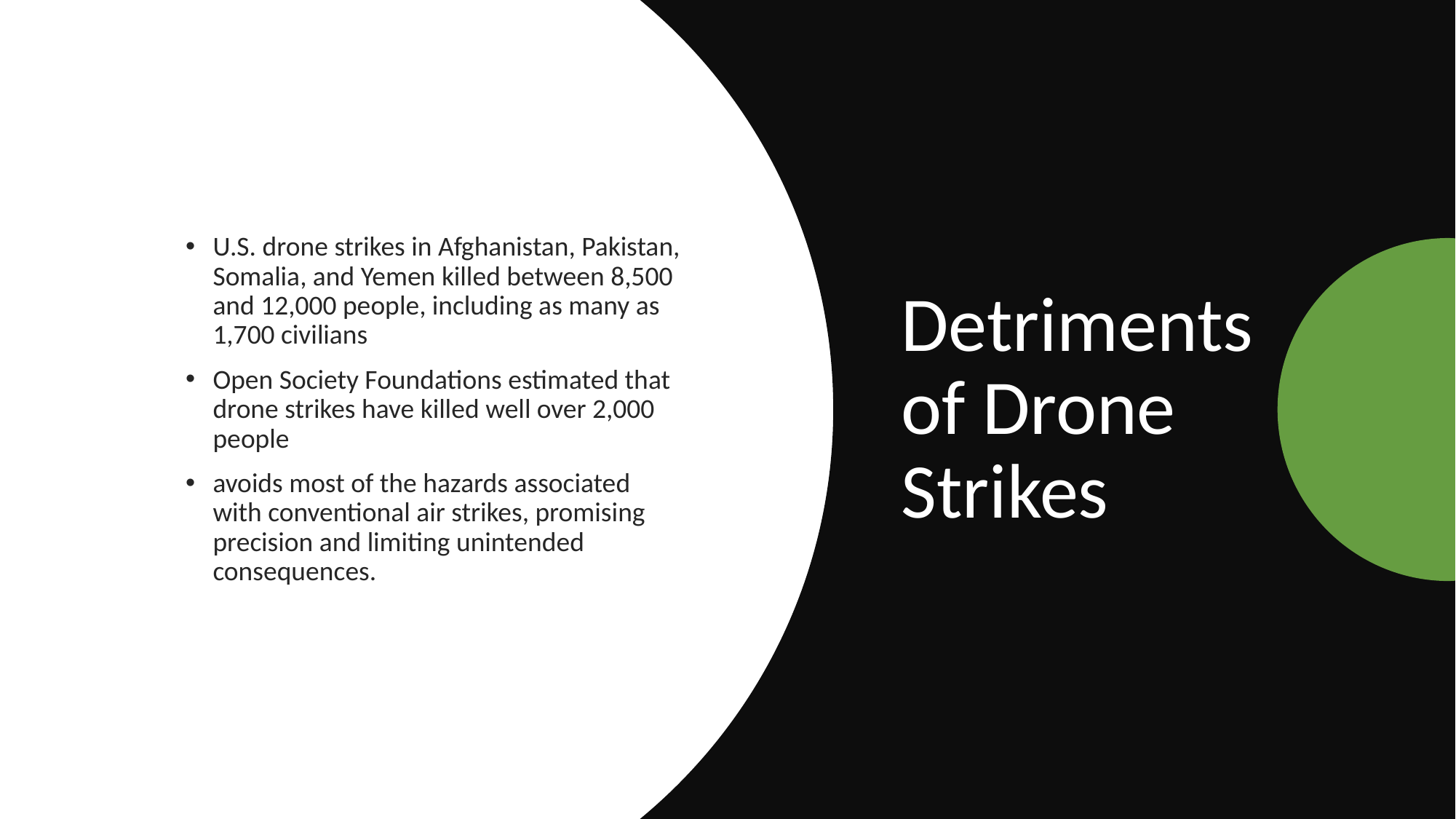

# Detriments of Drone Strikes
U.S. drone strikes in Afghanistan, Pakistan, Somalia, and Yemen killed between 8,500 and 12,000 people, including as many as 1,700 civilians
Open Society Foundations estimated that drone strikes have killed well over 2,000 people
avoids most of the hazards associated with conventional air strikes, promising precision and limiting unintended consequences.